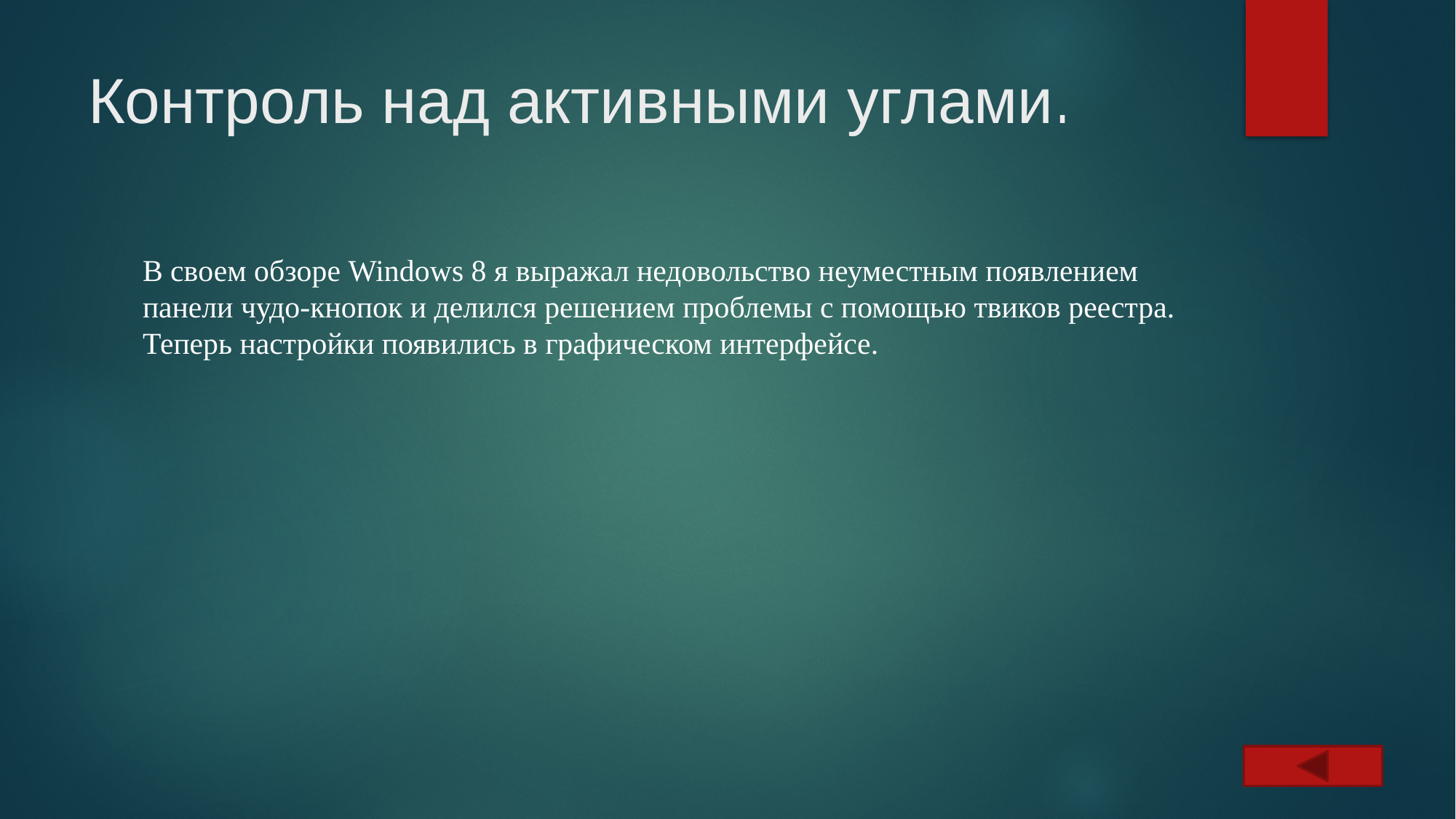

# Контроль над активными углами.
В своем обзоре Windows 8 я выражал недовольство неуместным появлением панели чудо-кнопок и делился решением проблемы с помощью твиков реестра. Теперь настройки появились в графическом интерфейсе.